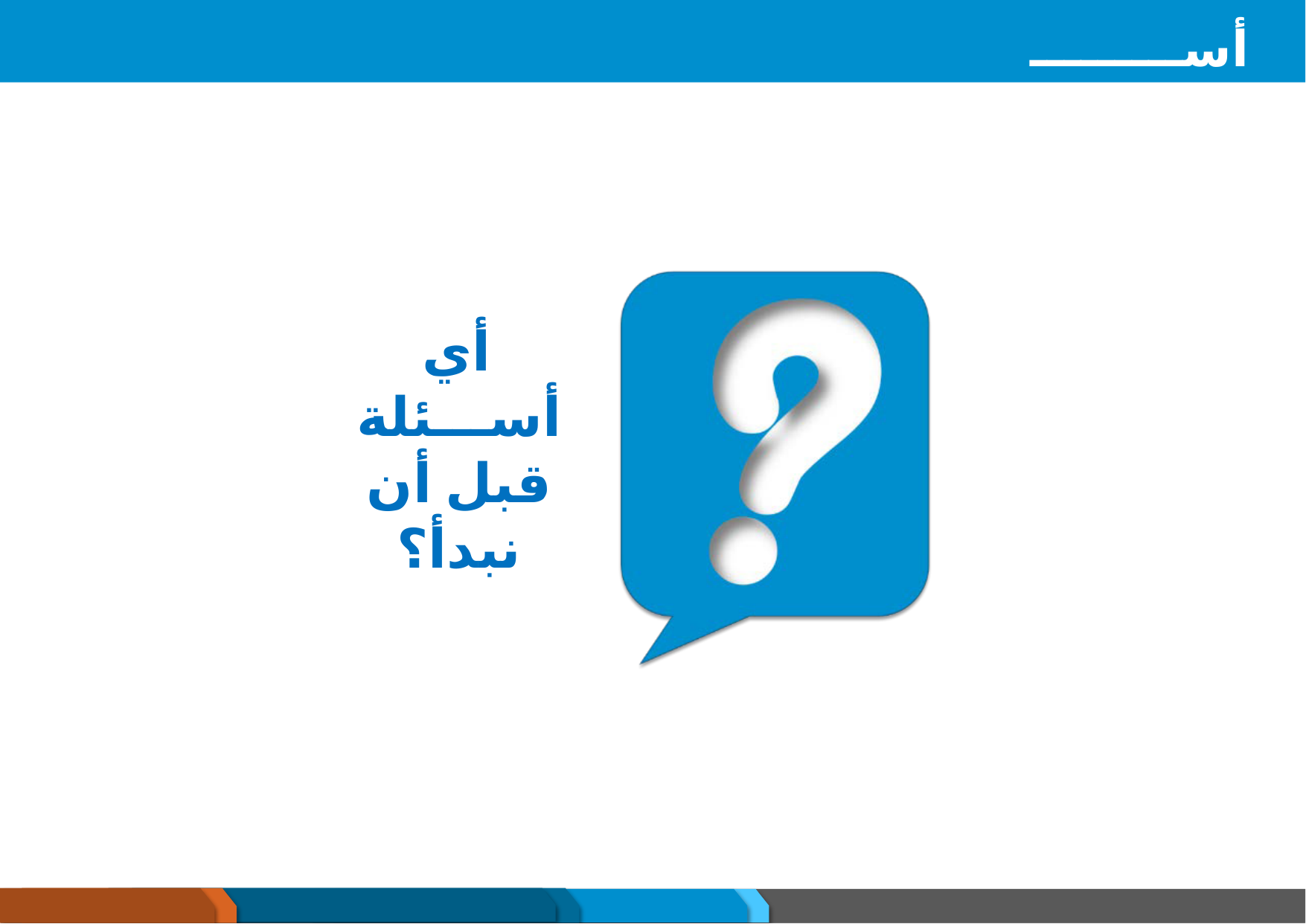

# أســــــــــئلة

أي أســـئلة قبل أن نبدأ؟